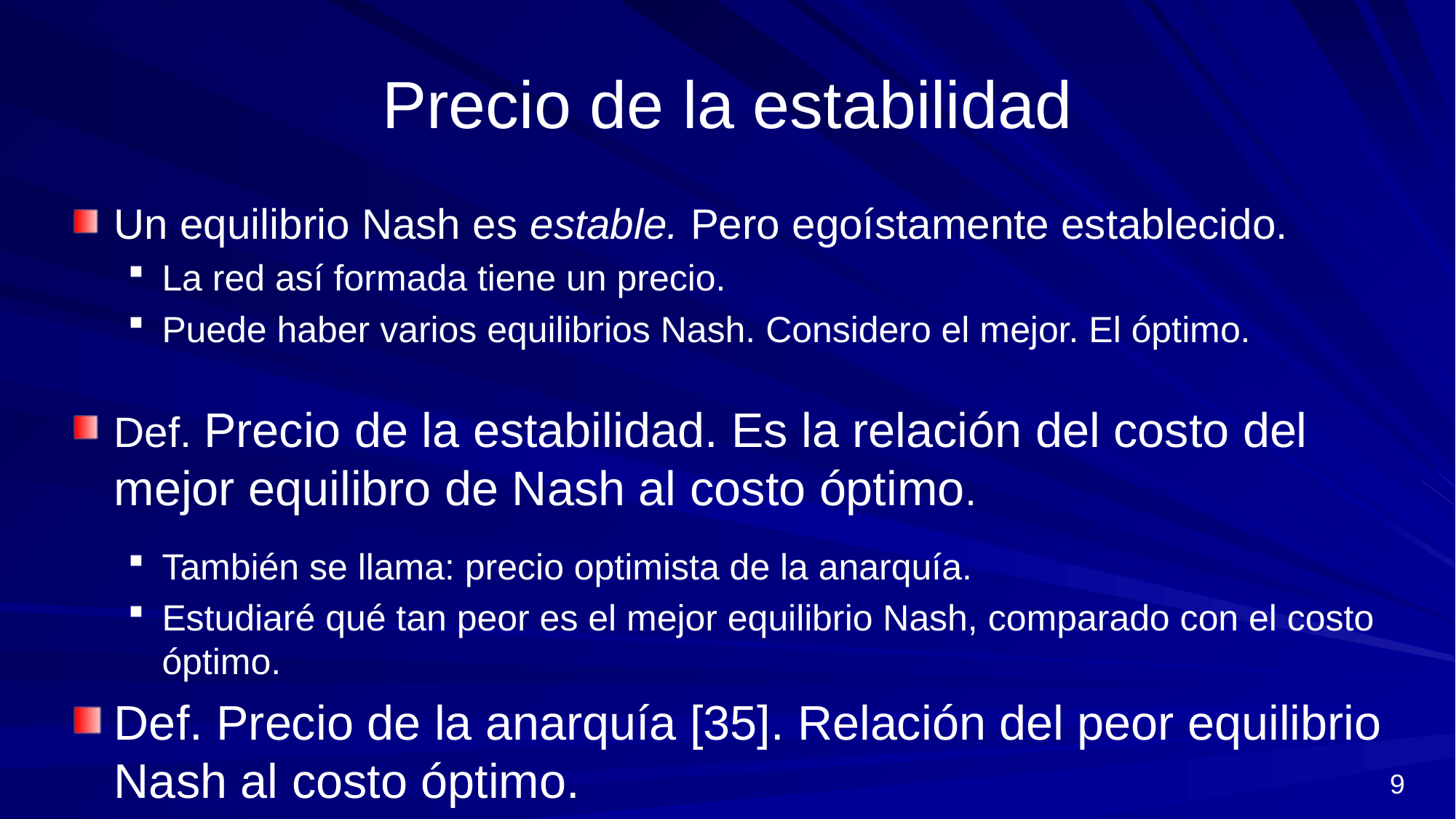

# Precio de la estabilidad
Un equilibrio Nash es estable. Pero egoístamente establecido.
La red así formada tiene un precio.
Puede haber varios equilibrios Nash. Considero el mejor. El óptimo.

Def. Precio de la estabilidad. Es la relación del costo del mejor equilibro de Nash al costo óptimo.

También se llama: precio optimista de la anarquía.
Estudiaré qué tan peor es el mejor equilibrio Nash, comparado con el costo óptimo.
Def. Precio de la anarquía [35]. Relación del peor equilibrio Nash al costo óptimo.
9